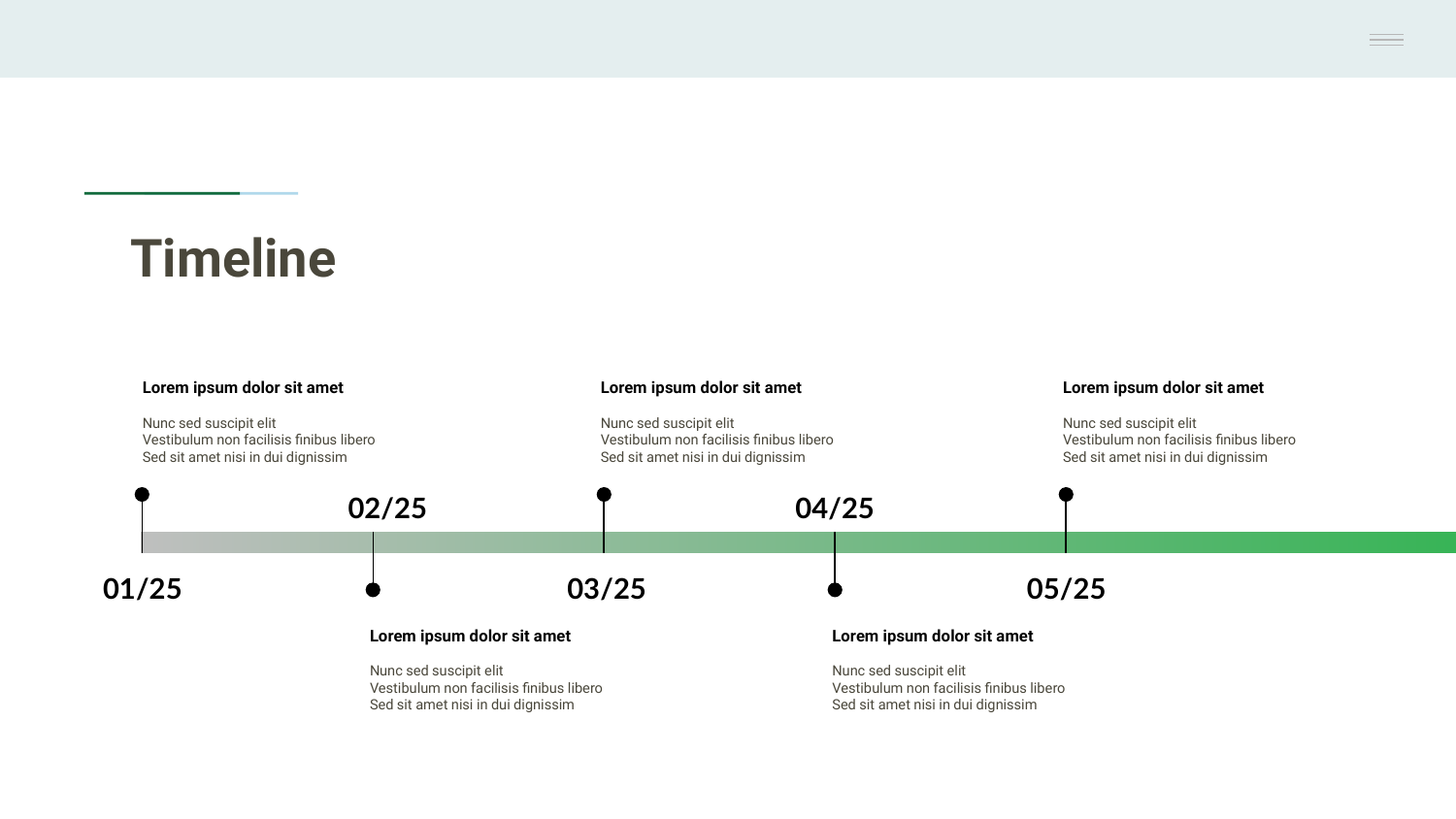

# Timeline
Lorem ipsum dolor sit amet
Lorem ipsum dolor sit amet
Lorem ipsum dolor sit amet
Nunc sed suscipit elit
Vestibulum non facilisis finibus libero
Sed sit amet nisi in dui dignissim
Nunc sed suscipit elit
Vestibulum non facilisis finibus libero
Sed sit amet nisi in dui dignissim
Nunc sed suscipit elit
Vestibulum non facilisis finibus libero
Sed sit amet nisi in dui dignissim

02/25
04/25

01/25
03/25
05/25
Lorem ipsum dolor sit amet
Lorem ipsum dolor sit amet
Nunc sed suscipit elit
Vestibulum non facilisis finibus libero
Sed sit amet nisi in dui dignissim
Nunc sed suscipit elit
Vestibulum non facilisis finibus libero
Sed sit amet nisi in dui dignissim